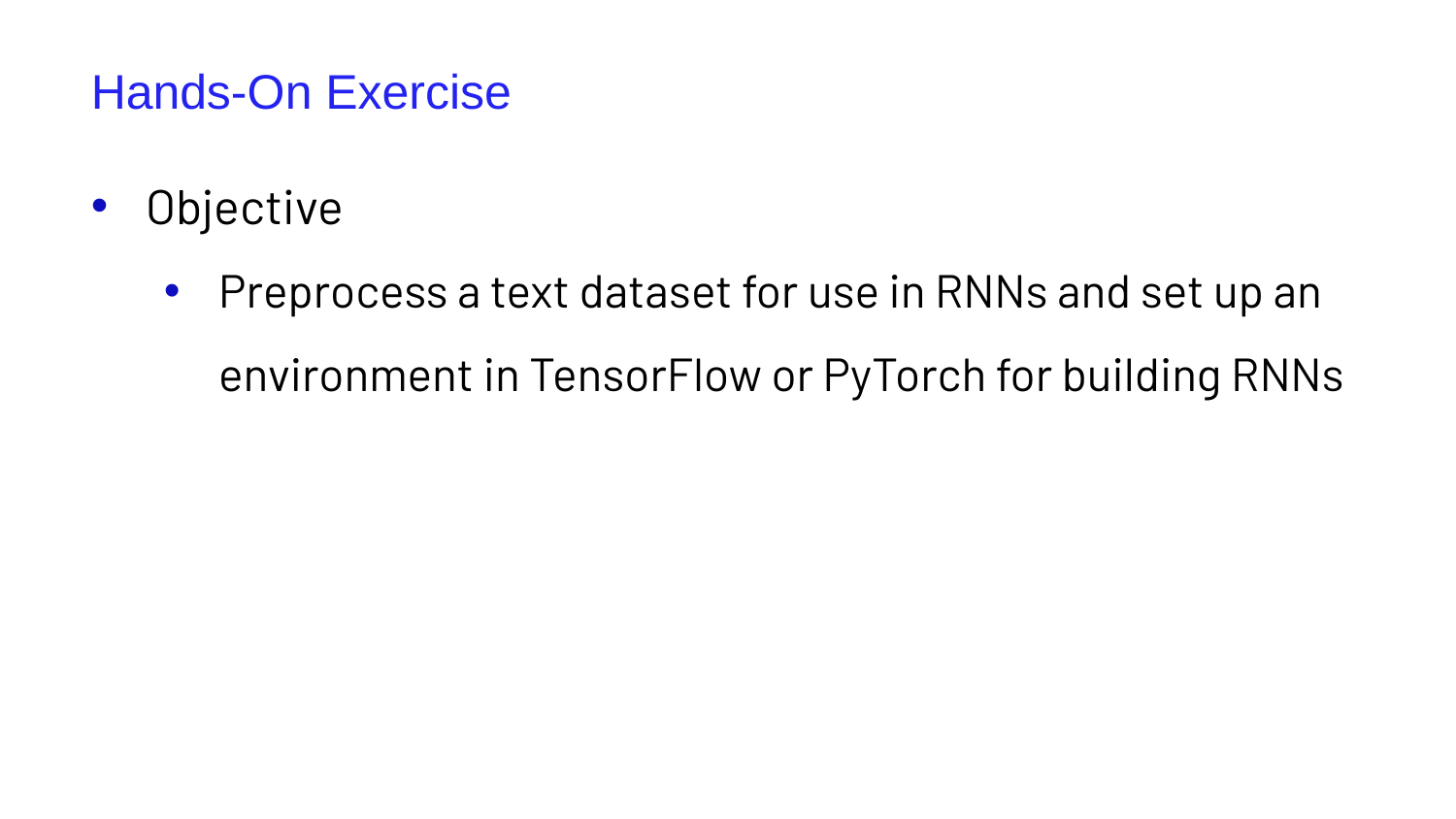

Hands-On Exercise
Objective
Preprocess a text dataset for use in RNNs and set up an environment in TensorFlow or PyTorch for building RNNs